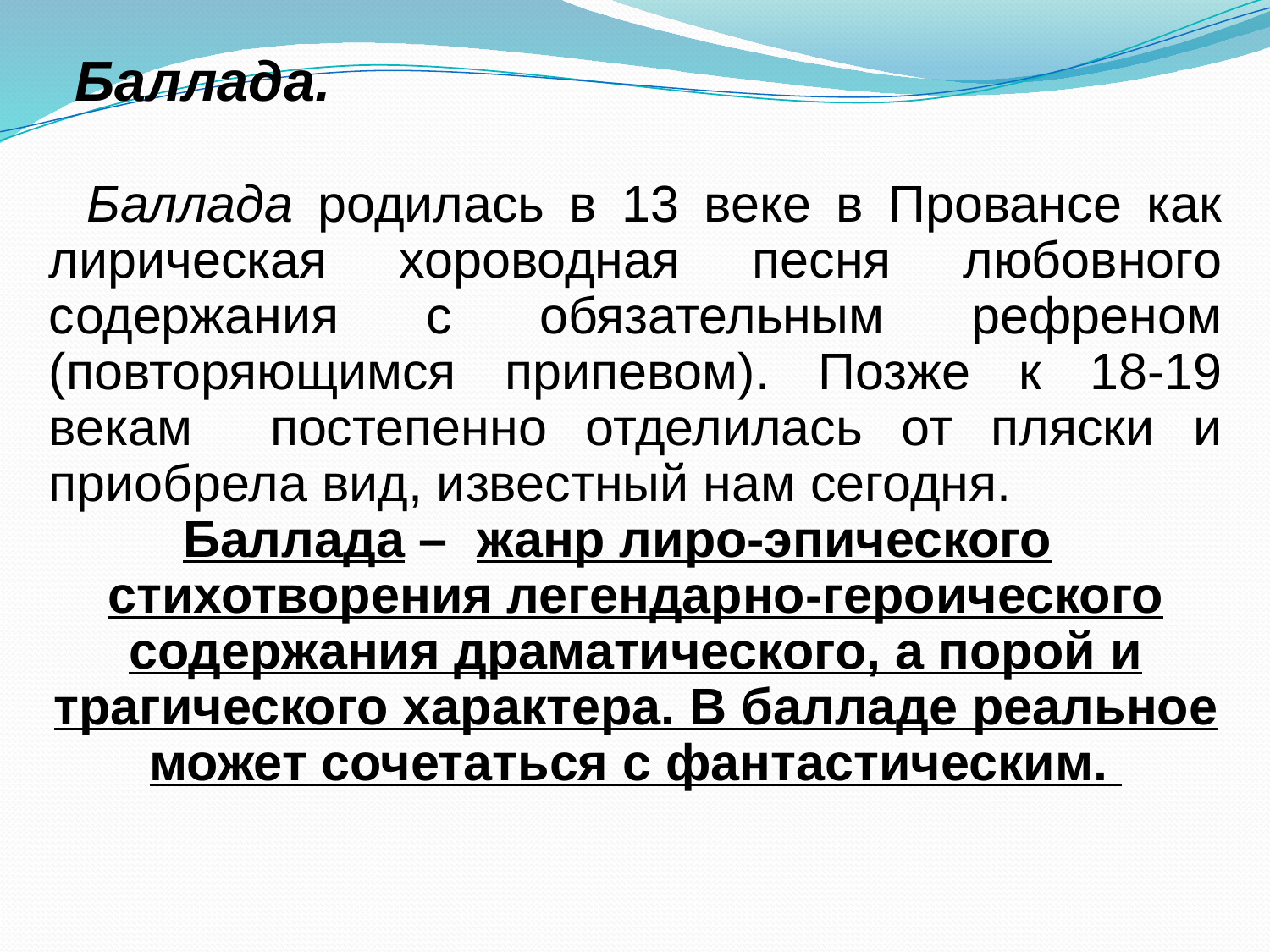

Баллада.

   Баллада родилась в 13 веке в Провансе как лирическая хороводная песня любовного содержания с обязательным рефреном (повторяющимся припевом). Позже к 18-19 векам  постепенно отделилась от пляски и приобрела вид, известный нам сегодня.
Баллада –  жанр лиро-эпического стихотворения легендарно-героического содержания драматического, а порой и трагического характера. В балладе реальное может сочетаться с фантастическим.